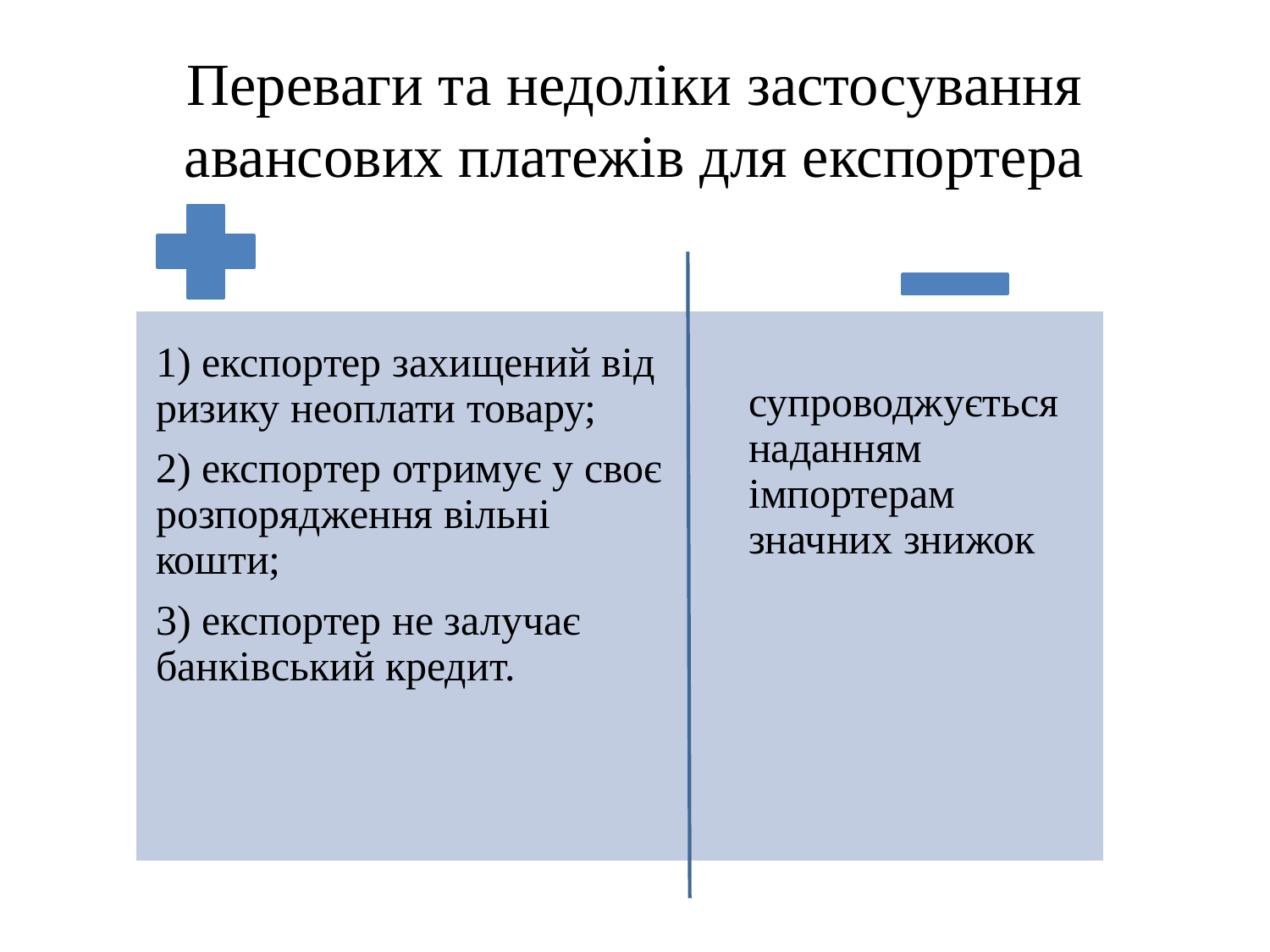

# Переваги та недоліки застосування авансових платежів для експортера
1) експортер захищений від ризику неоплати товару;
2) експортер отримує у своє розпорядження вільні кошти;
3) експортер не залучає банківський кредит.
супроводжується наданням імпортерам значних знижок